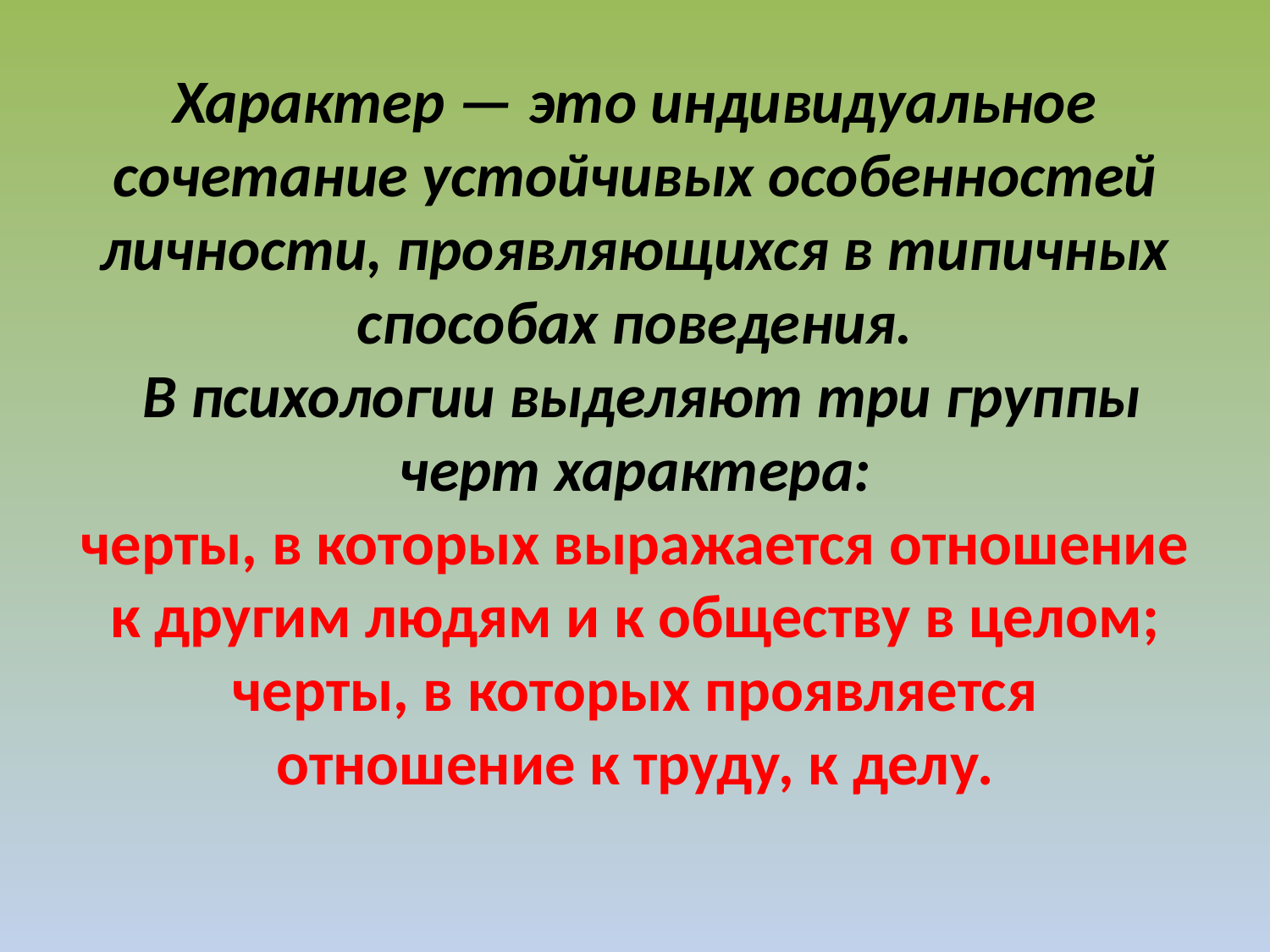

# Характер — это индивидуальное сочетание устойчивых особенностей личности, проявляющихся в типичных способах поведения. В психологии выделяют три группы черт характера: черты, в которых выражается отношение к другим людям и к обществу в целом; черты, в которых проявляется отношение к труду, к делу.